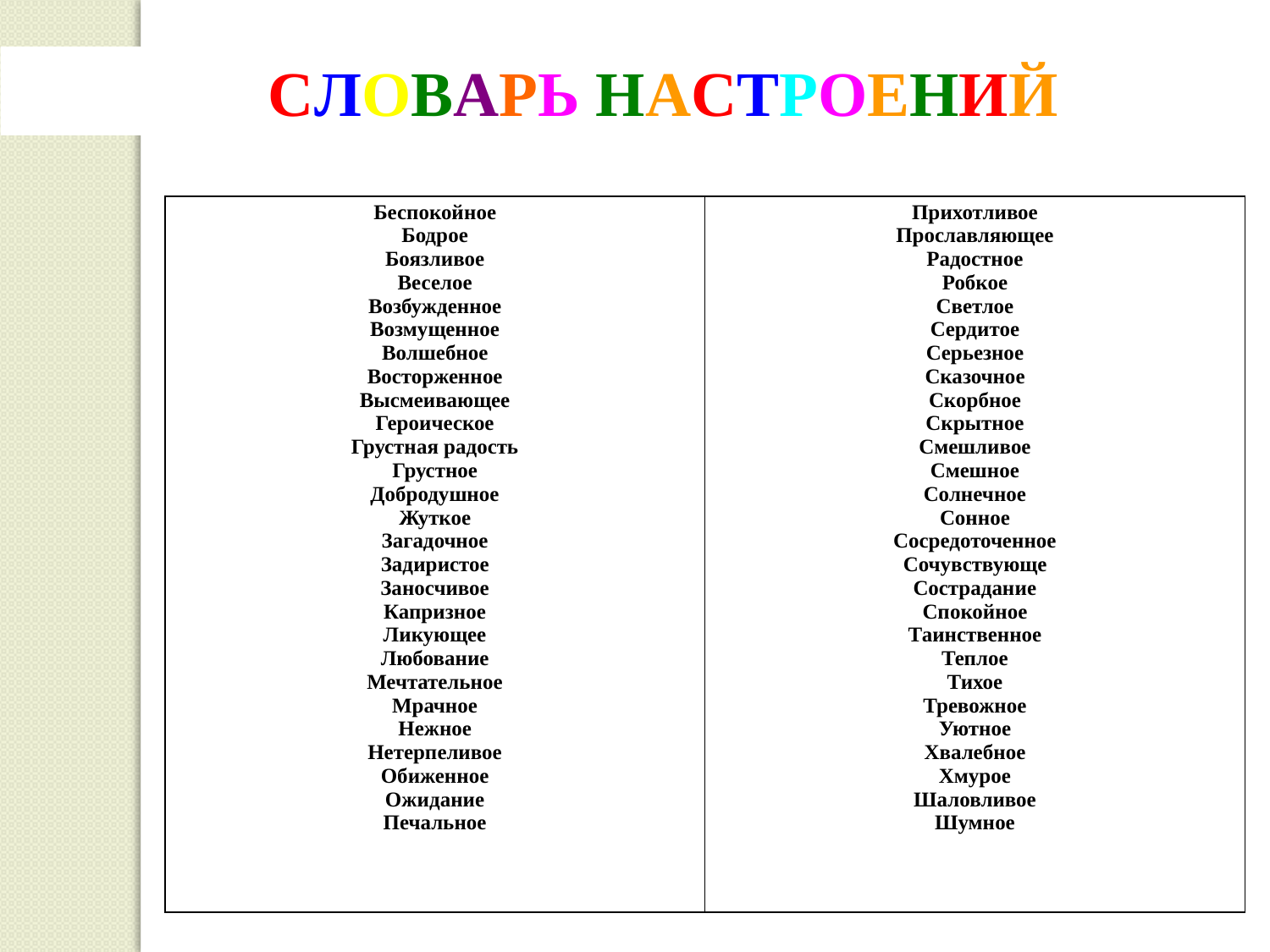

СЛОВАРЬ НАСТРОЕНИЙ
| Беспокойное Бодрое Боязливое Веселое Возбужденное Возмущенное Волшебное Восторженное Высмеивающее Героическое Грустная радость Грустное Добродушное Жуткое Загадочное Задиристое Заносчивое Капризное Ликующее Любование Мечтательное Мрачное Нежное Нетерпеливое Обиженное Ожидание Печальное | Прихотливое Прославляющее Радостное Робкое Светлое Сердитое Серьезное Сказочное Скорбное Скрытное Смешливое Смешное Солнечное Сонное Сосредоточенное Сочувствующе Сострадание Спокойное Таинственное Теплое Тихое Тревожное Уютное Хвалебное Хмурое Шаловливое Шумное |
| --- | --- |